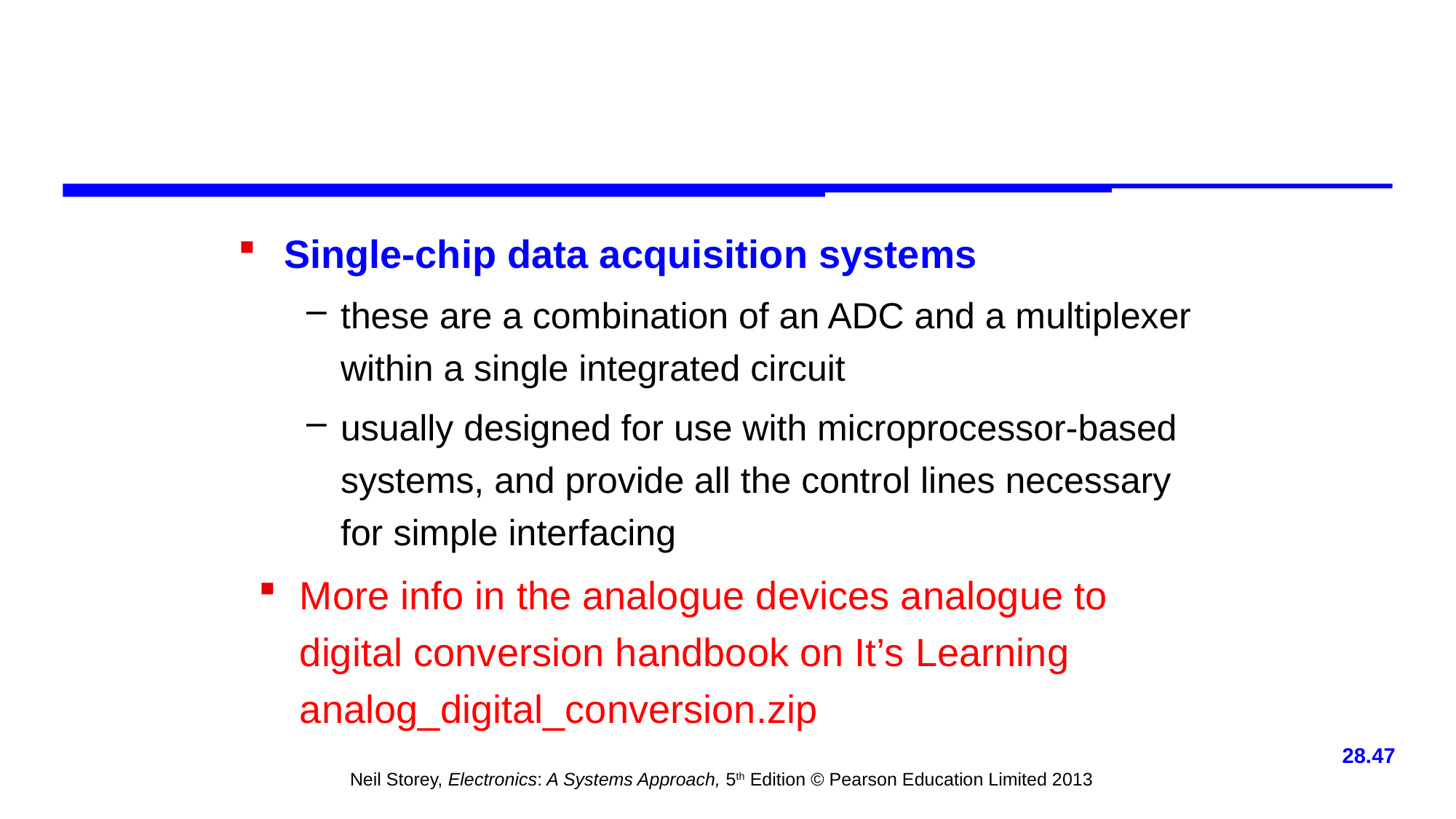

Single-chip data acquisition systems
these are a combination of an ADC and a multiplexer within a single integrated circuit
usually designed for use with microprocessor-based systems, and provide all the control lines necessary for simple interfacing
More info in the analogue devices analogue to digital conversion handbook on It’s Learning
analog_digital_conversion.zip